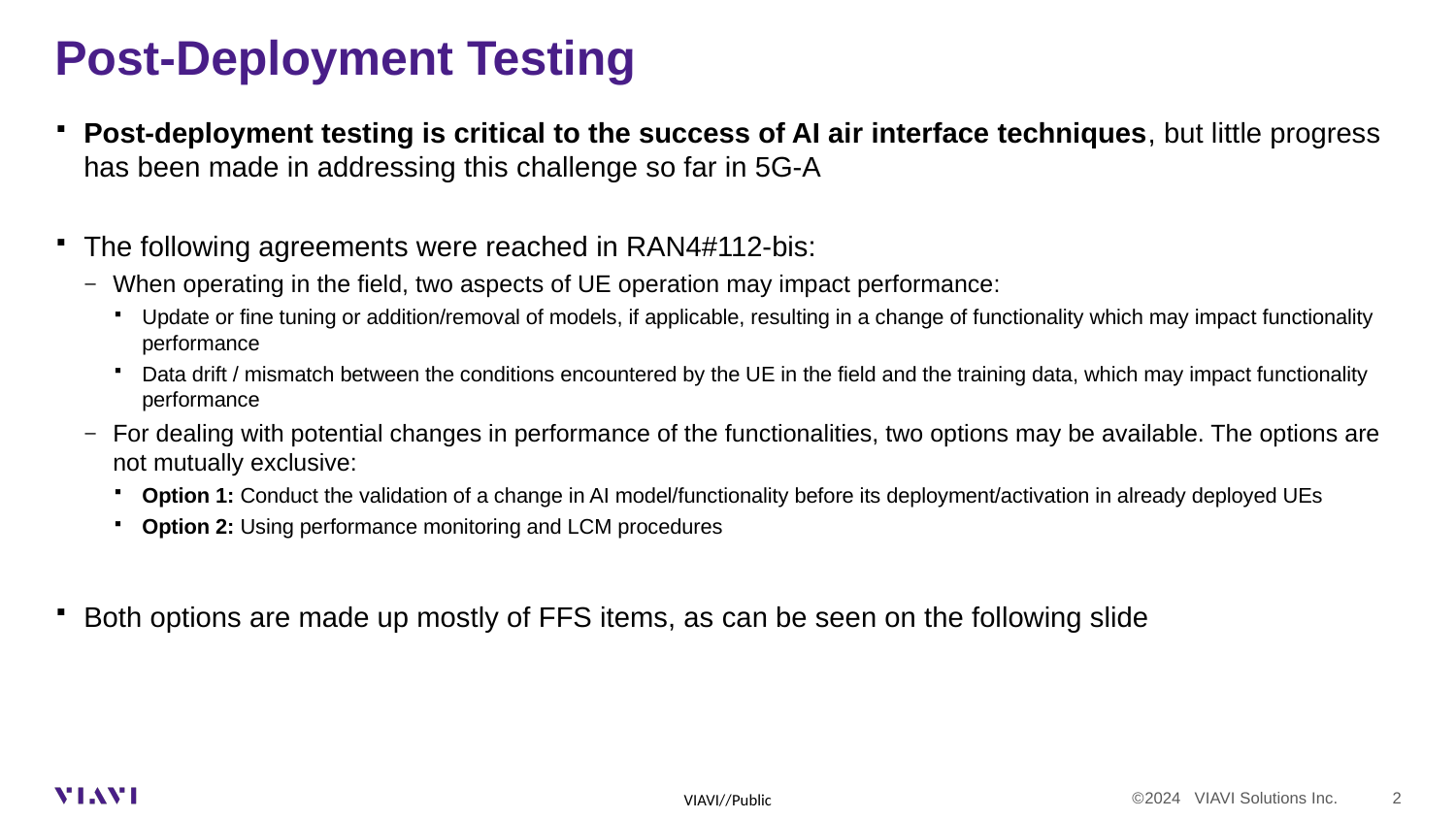

# Post-Deployment Testing
Post-deployment testing is critical to the success of AI air interface techniques, but little progress has been made in addressing this challenge so far in 5G-A

The following agreements were reached in RAN4#112-bis:
When operating in the field, two aspects of UE operation may impact performance:
Update or fine tuning or addition/removal of models, if applicable, resulting in a change of functionality which may impact functionality performance
Data drift / mismatch between the conditions encountered by the UE in the field and the training data, which may impact functionality performance
For dealing with potential changes in performance of the functionalities, two options may be available. The options are not mutually exclusive:
Option 1: Conduct the validation of a change in AI model/functionality before its deployment/activation in already deployed UEs
Option 2: Using performance monitoring and LCM procedures

Both options are made up mostly of FFS items, as can be seen on the following slide